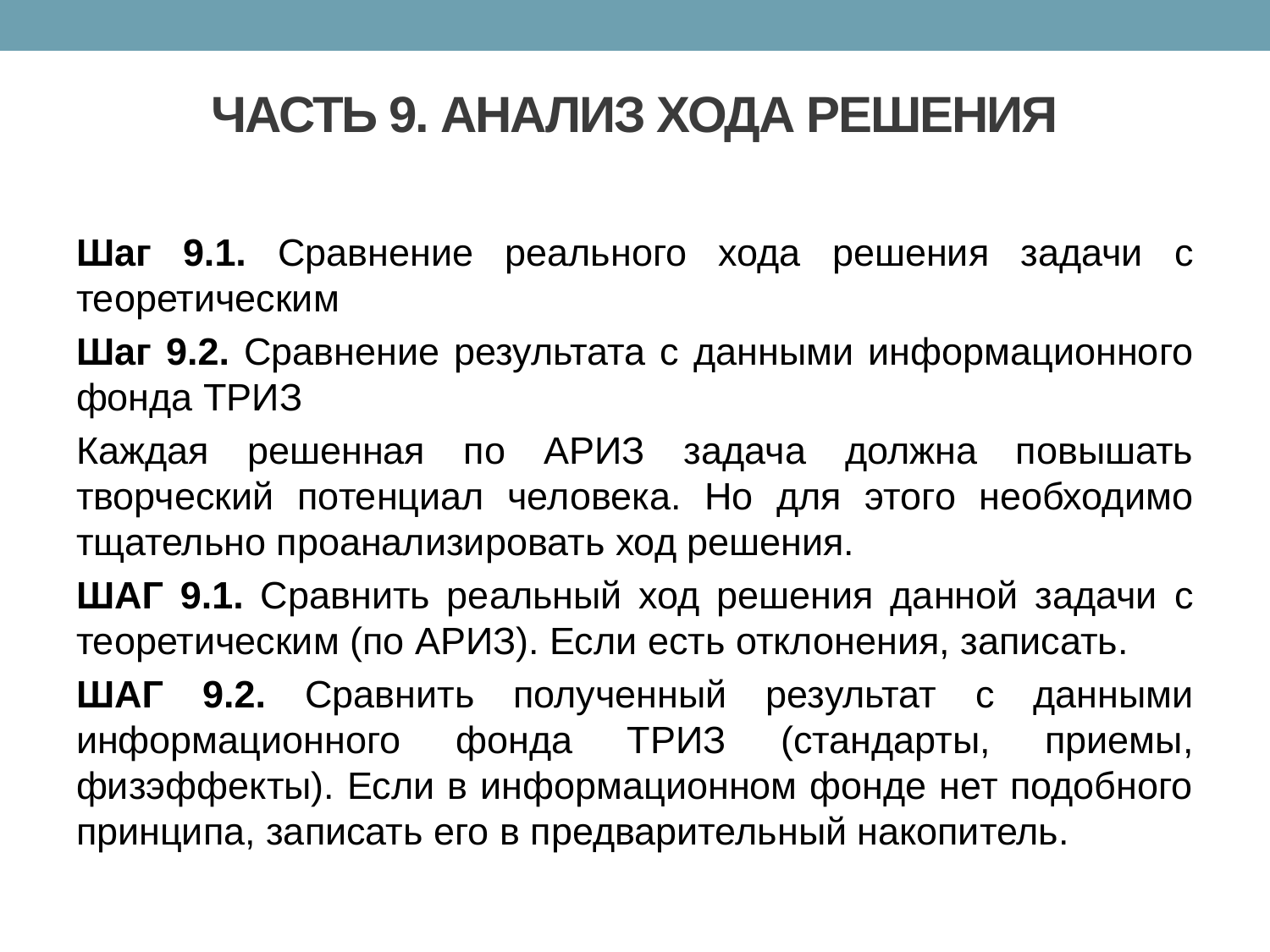

# ЧАСТЬ 9. АНАЛИЗ ХОДА РЕШЕНИЯ
Шаг 9.1. Сравнение реального хода решения задачи с теоретическим
Шаг 9.2. Сравнение результата с данными информационного фонда ТРИЗ
Каждая решенная по АРИЗ задача должна повышать творческий потенциал человека. Но для этого необходимо тщательно проанализировать ход решения.
ШАГ 9.1. Сравнить реальный ход решения данной задачи с теоретическим (по АРИЗ). Если есть отклонения, записать.
ШАГ 9.2. Сравнить полученный результат с данными информационного фонда ТРИЗ (стандарты, приемы, физэффекты). Если в информационном фонде нет подобного принципа, записать его в предварительный накопитель.